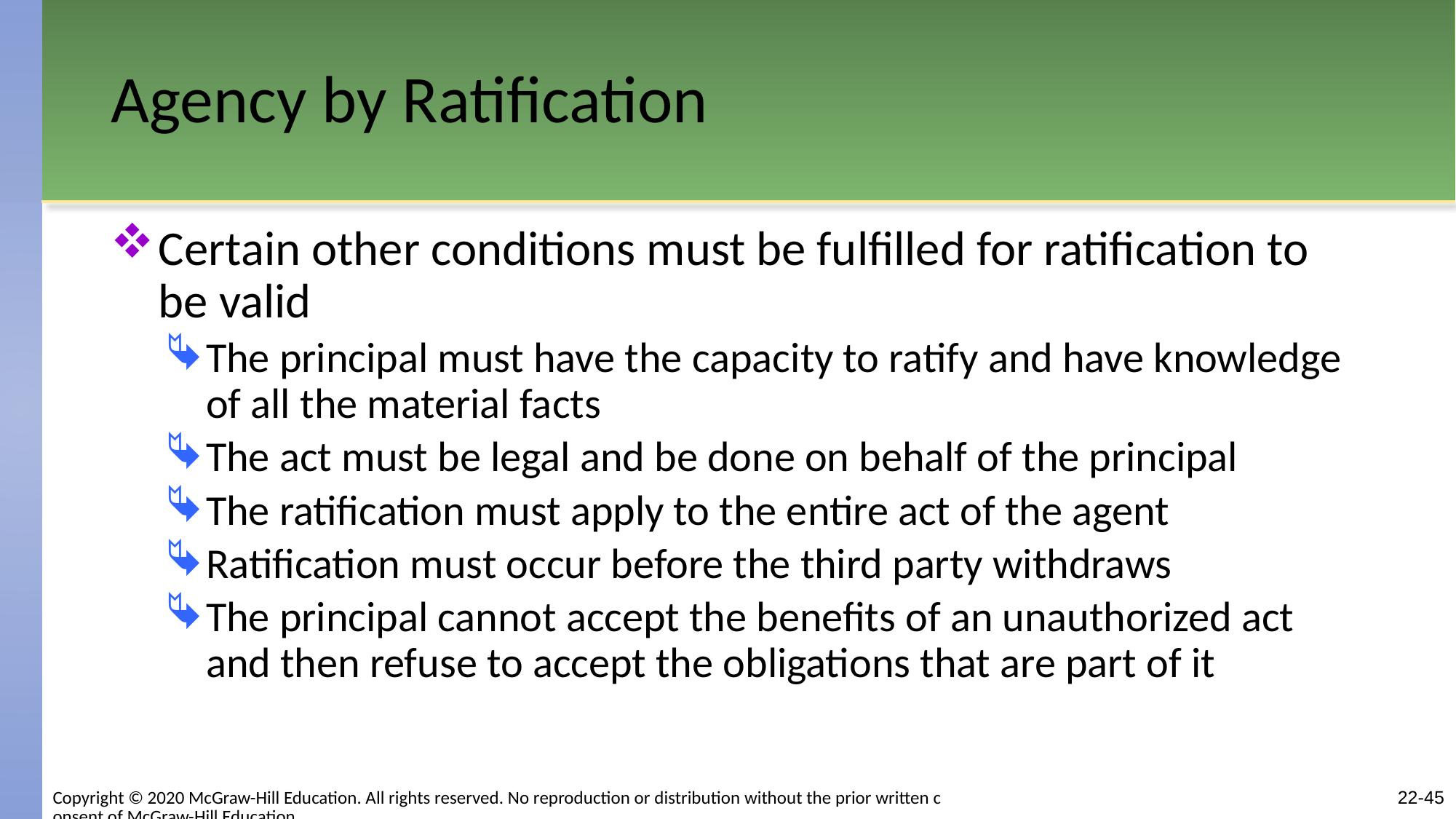

# Agency by Ratification
Certain other conditions must be fulfilled for ratification to be valid
The principal must have the capacity to ratify and have knowledge of all the material facts
The act must be legal and be done on behalf of the principal
The ratification must apply to the entire act of the agent
Ratification must occur before the third party withdraws
The principal cannot accept the benefits of an unauthorized act and then refuse to accept the obligations that are part of it

22-45
Copyright © 2020 McGraw-Hill Education. All rights reserved. No reproduction or distribution without the prior written consent of McGraw-Hill Education.